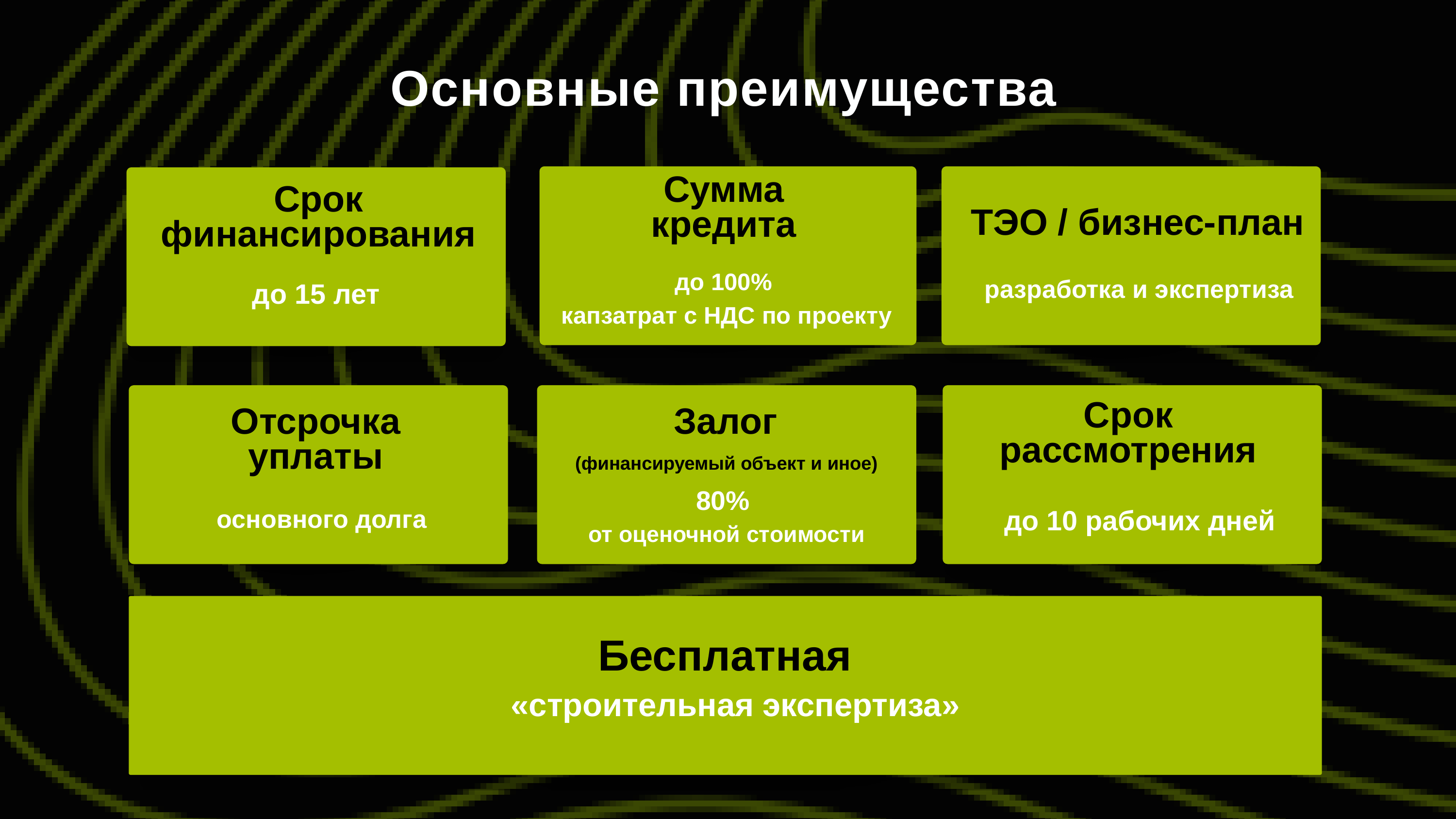

Основные преимущества

Сумма кредита
Срок финансирования
ТЭО / бизнес-план
до 100%
капзатрат с НДС по проекту
разработка и экспертиза
до 15 лет

Срок
рассмотрения
Отсрочка
уплаты
Залог
(финансируемый объект и иное)
80%
от оценочной стоимости
до 10 рабочих дней
 основного долга

Бесплатная
 «строительная экспертиза»